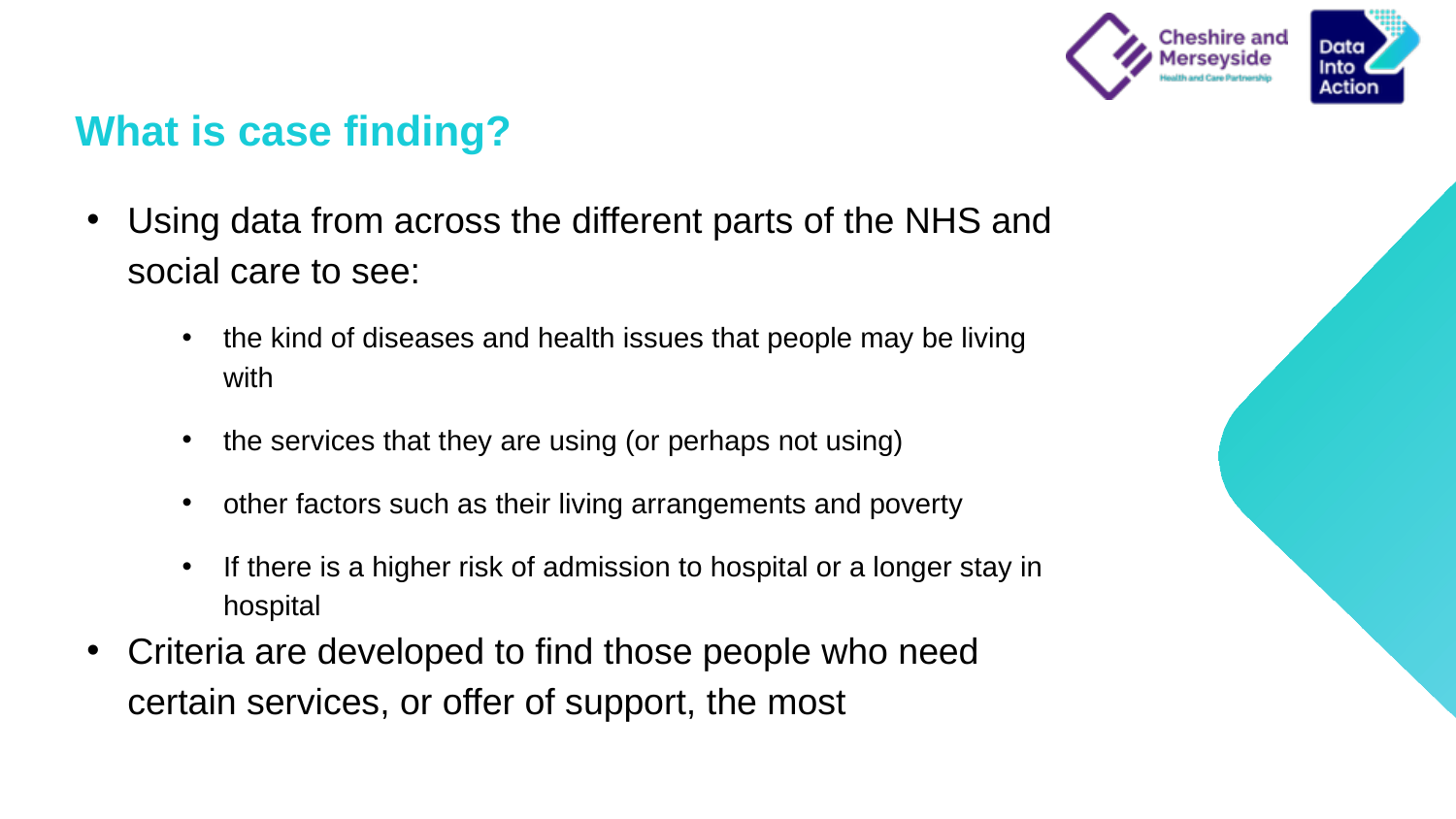

What is case finding?
Using data from across the different parts of the NHS and social care to see:
the kind of diseases and health issues that people may be living with
the services that they are using (or perhaps not using)
other factors such as their living arrangements and poverty
If there is a higher risk of admission to hospital or a longer stay in hospital
Criteria are developed to find those people who need certain services, or offer of support, the most